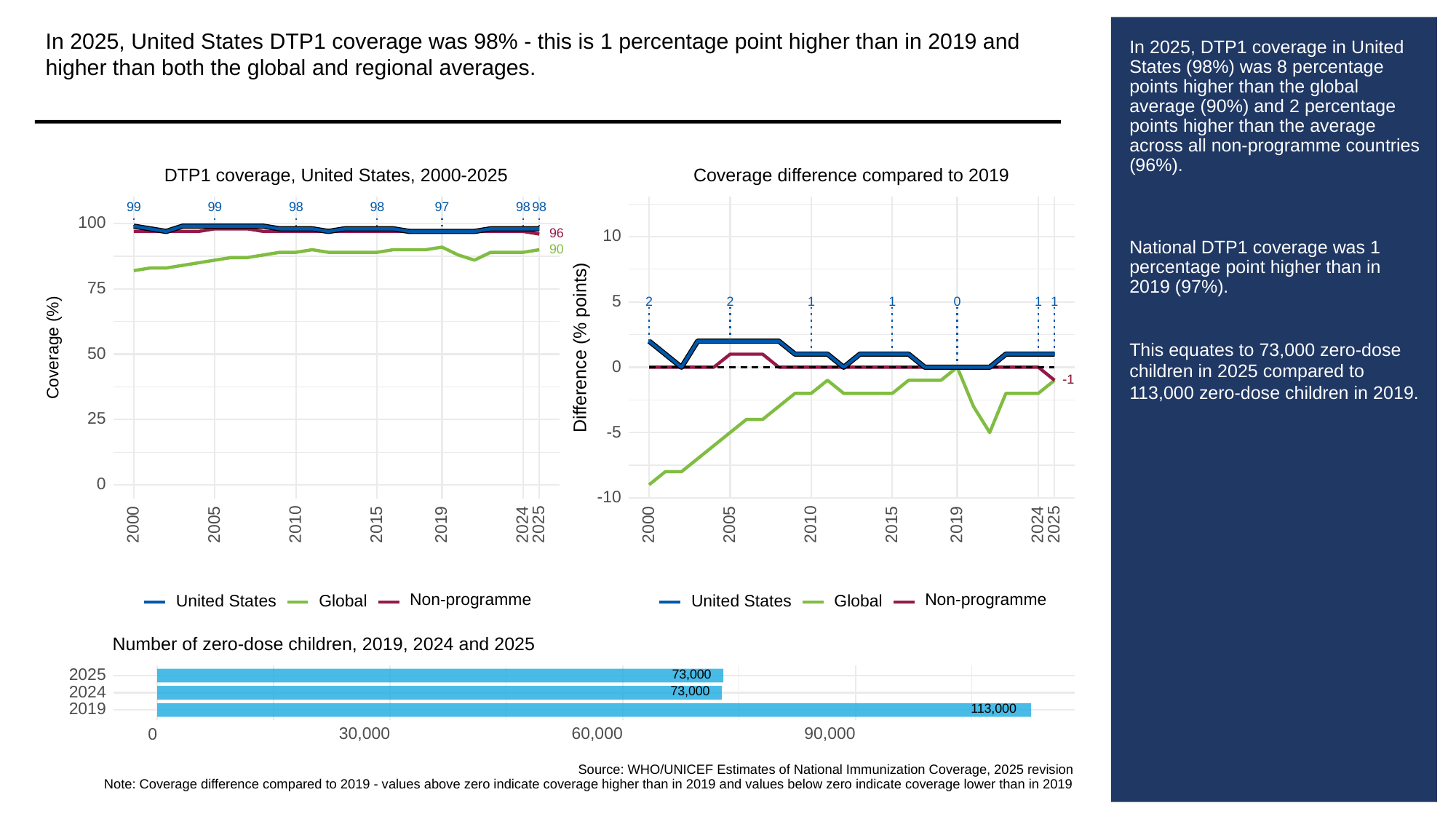

In 2025, United States DTP1 coverage was 98% - this is 1 percentage point higher than in 2019 and higher than both the global and regional averages.
# In 2025, DTP1 coverage in United States (98%) was 8 percentage points higher than the global average (90%) and 2 percentage points higher than the average across all non-programme countries (96%).

National DTP1 coverage was 1 percentage point higher than in 2019 (97%).

This equates to 73,000 zero-dose children in 2025 compared to 113,000 zero-dose children in 2019.

DTP1 coverage, United States, 2000-2025
Coverage difference compared to 2019

99
99
98
98
97
98
98

100

96
10

90

75

5
0
2
2
1
1
1
1

Difference (% points)
Coverage (%)

50

0

-1
-1

25

-5

0

-10

2000
2005
2010
2015
2019
2024
2025
2000
2005
2010
2015
2019
2024
2025
Non-programme
Non-programme
United States
Global
United States
Global

Number of zero-dose children, 2019, 2024 and 2025

73,000
2025

73,000
2024

113,000
2019

30,000
60,000
90,000
0
Source: WHO/UNICEF Estimates of National Immunization Coverage, 2025 revision
Note: Coverage difference compared to 2019 - values above zero indicate coverage higher than in 2019 and values below zero indicate coverage lower than in 2019